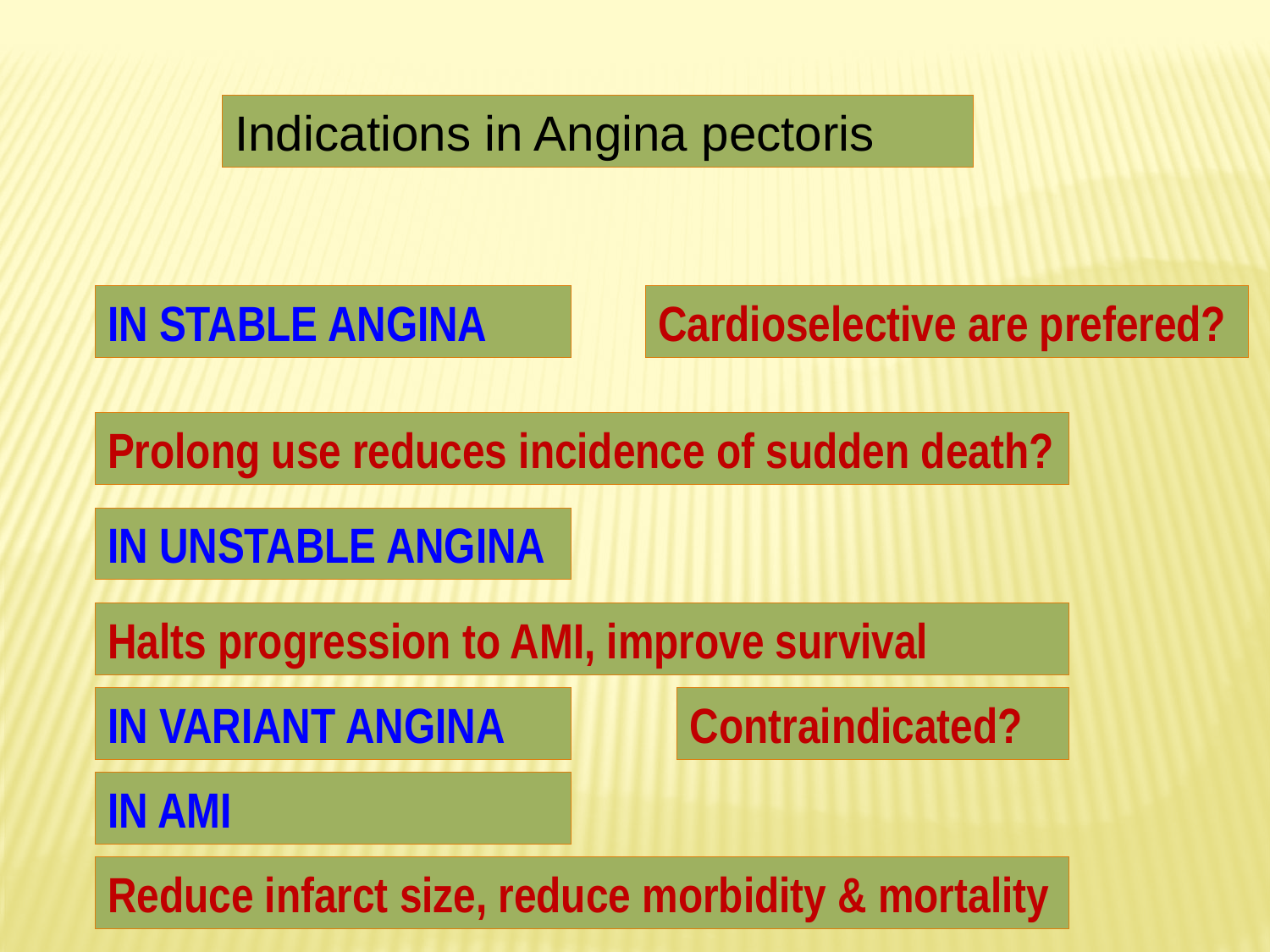

Indications in Angina pectoris
IN STABLE ANGINA
Cardioselective are prefered?
Prolong use reduces incidence of sudden death?
IN UNSTABLE ANGINA
Halts progression to AMI, improve survival
IN VARIANT ANGINA
Contraindicated?
IN AMI
Reduce infarct size, reduce morbidity & mortality